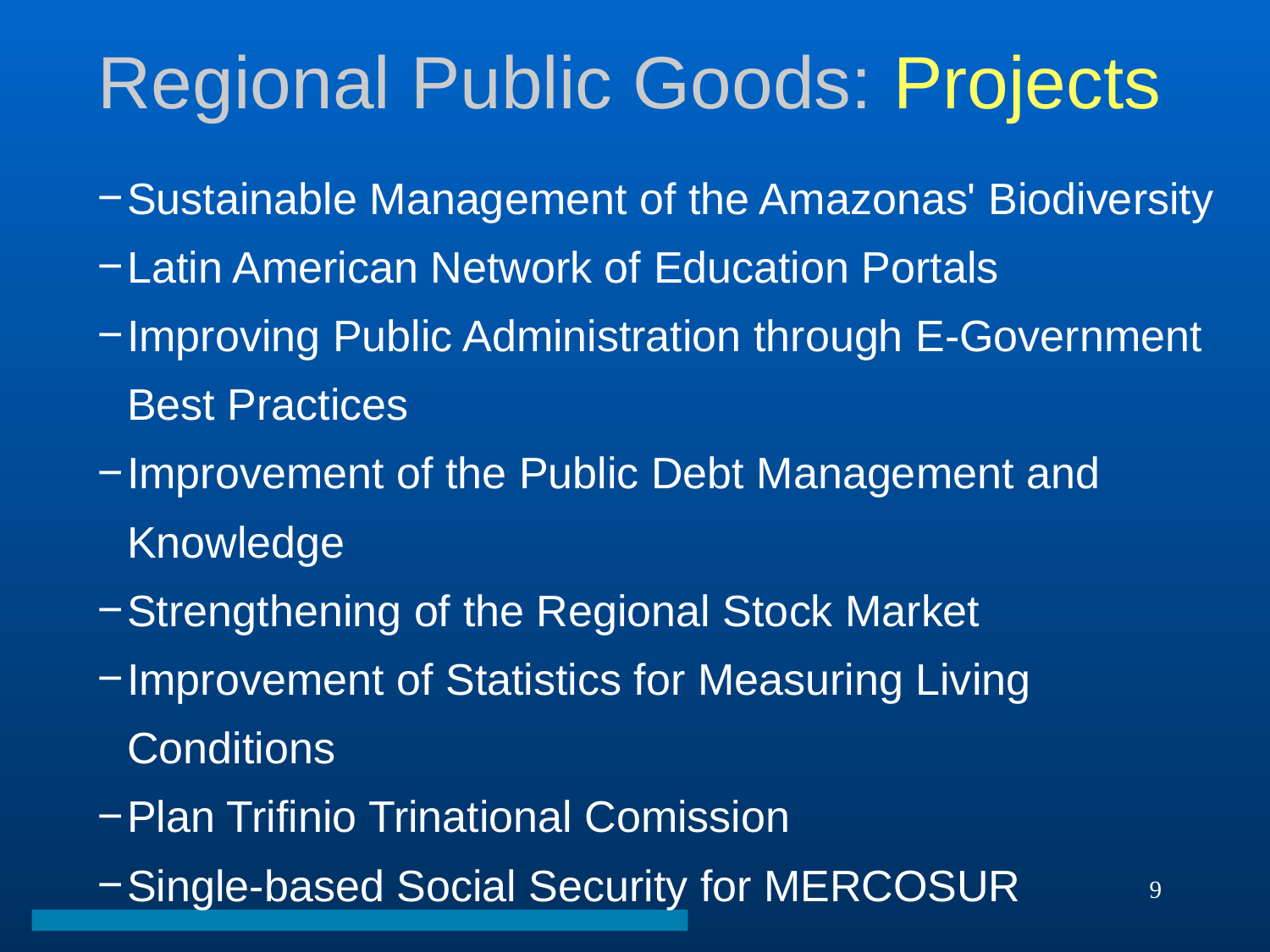

Regional Public Goods: Projects
Sustainable Management of the Amazonas' Biodiversity
Latin American Network of Education Portals
Improving Public Administration through E-Government Best Practices
Improvement of the Public Debt Management and Knowledge
Strengthening of the Regional Stock Market
Improvement of Statistics for Measuring Living Conditions
Plan Trifinio Trinational Comission
Single-based Social Security for MERCOSUR
9